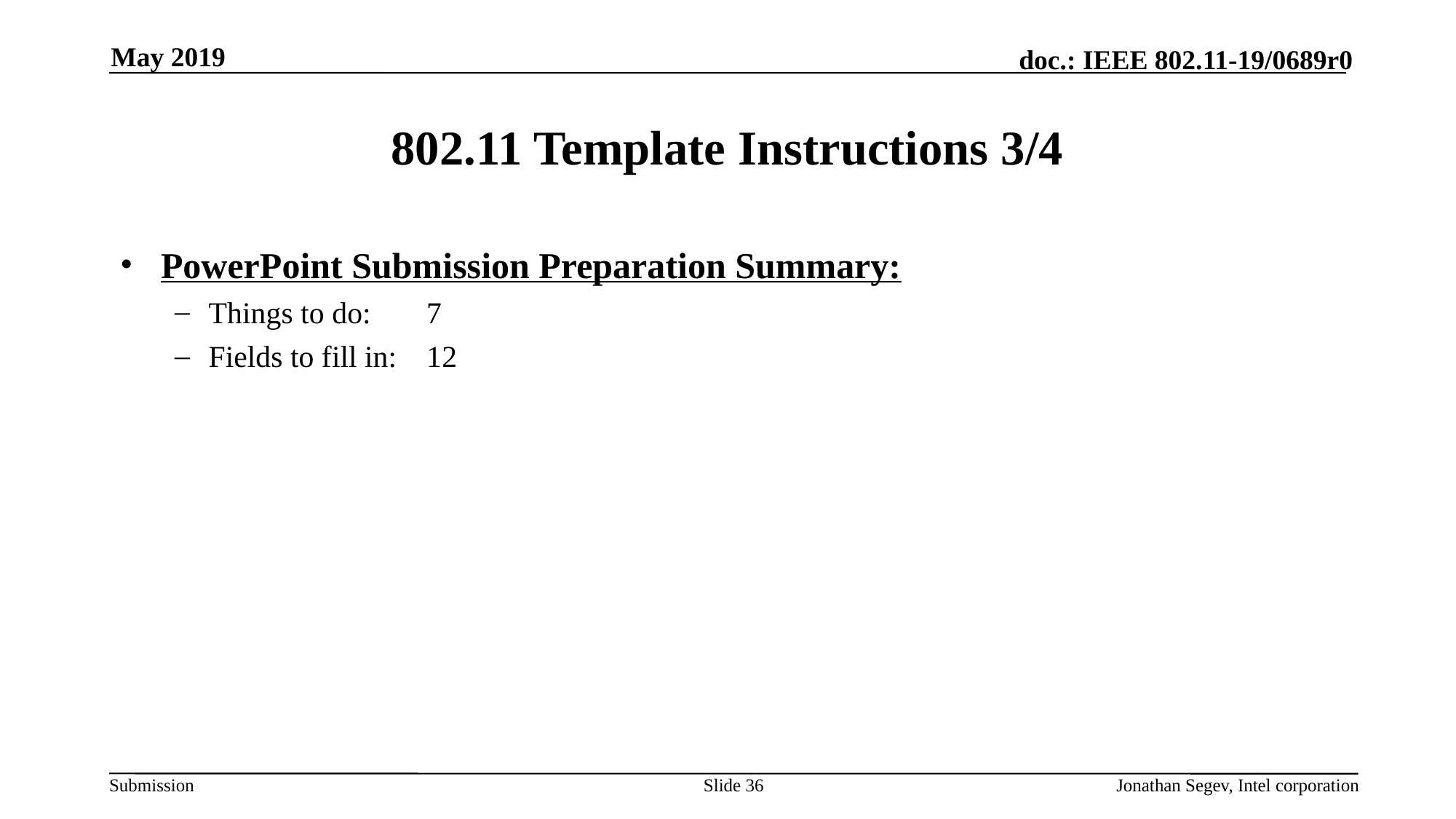

May 2019
# 802.11 Template Instructions 3/4
PowerPoint Submission Preparation Summary:
Things to do:	7
Fields to fill in:	12
Slide 36
Jonathan Segev, Intel corporation